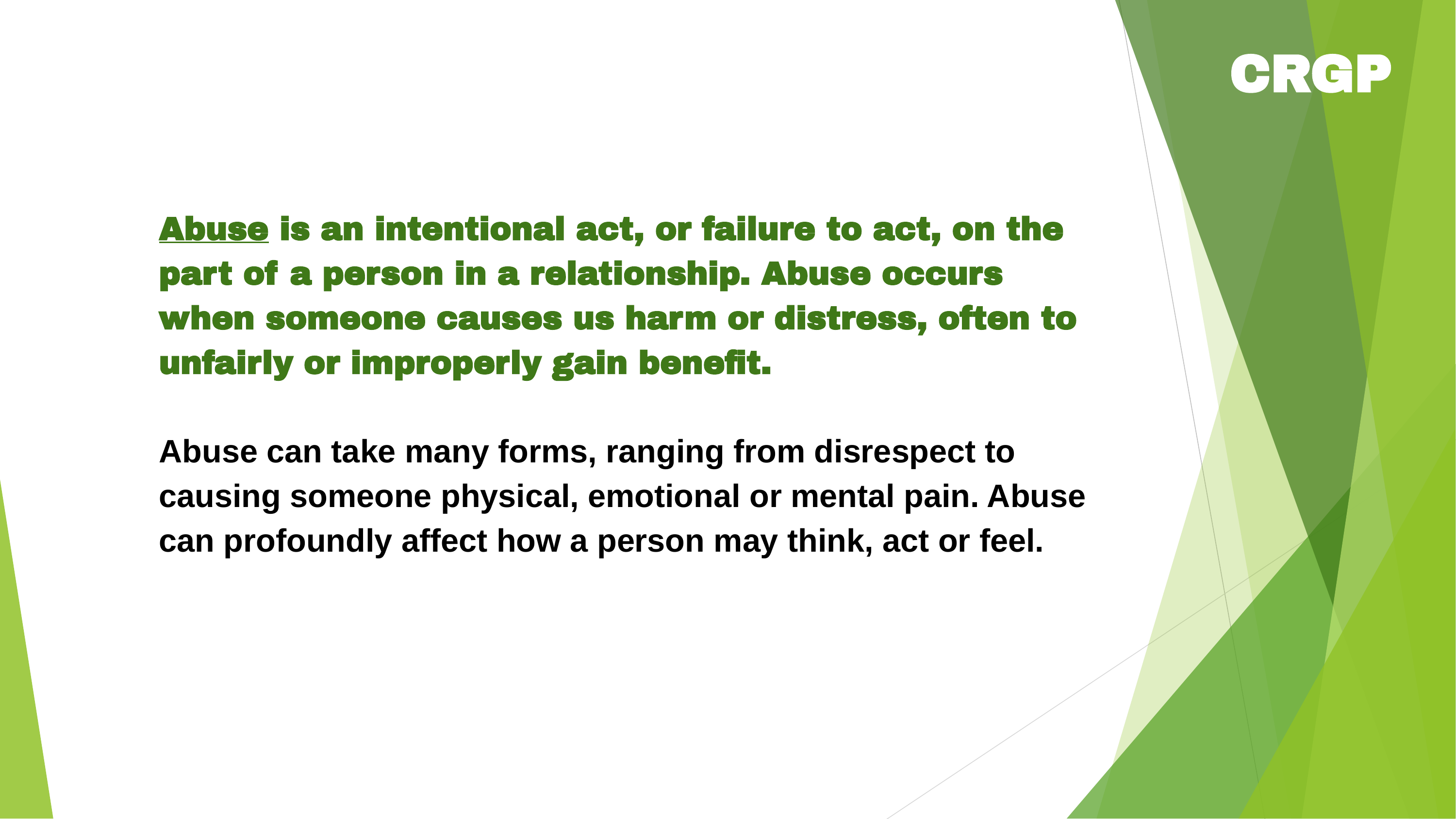

CRGP
Abuse is an intentional act, or failure to act, on the part of a person in a relationship. Abuse occurs when someone causes us harm or distress, often to unfairly or improperly gain benefit.

Abuse can take many forms, ranging from disrespect to causing someone physical, emotional or mental pain. Abuse can profoundly affect how a person may think, act or feel.